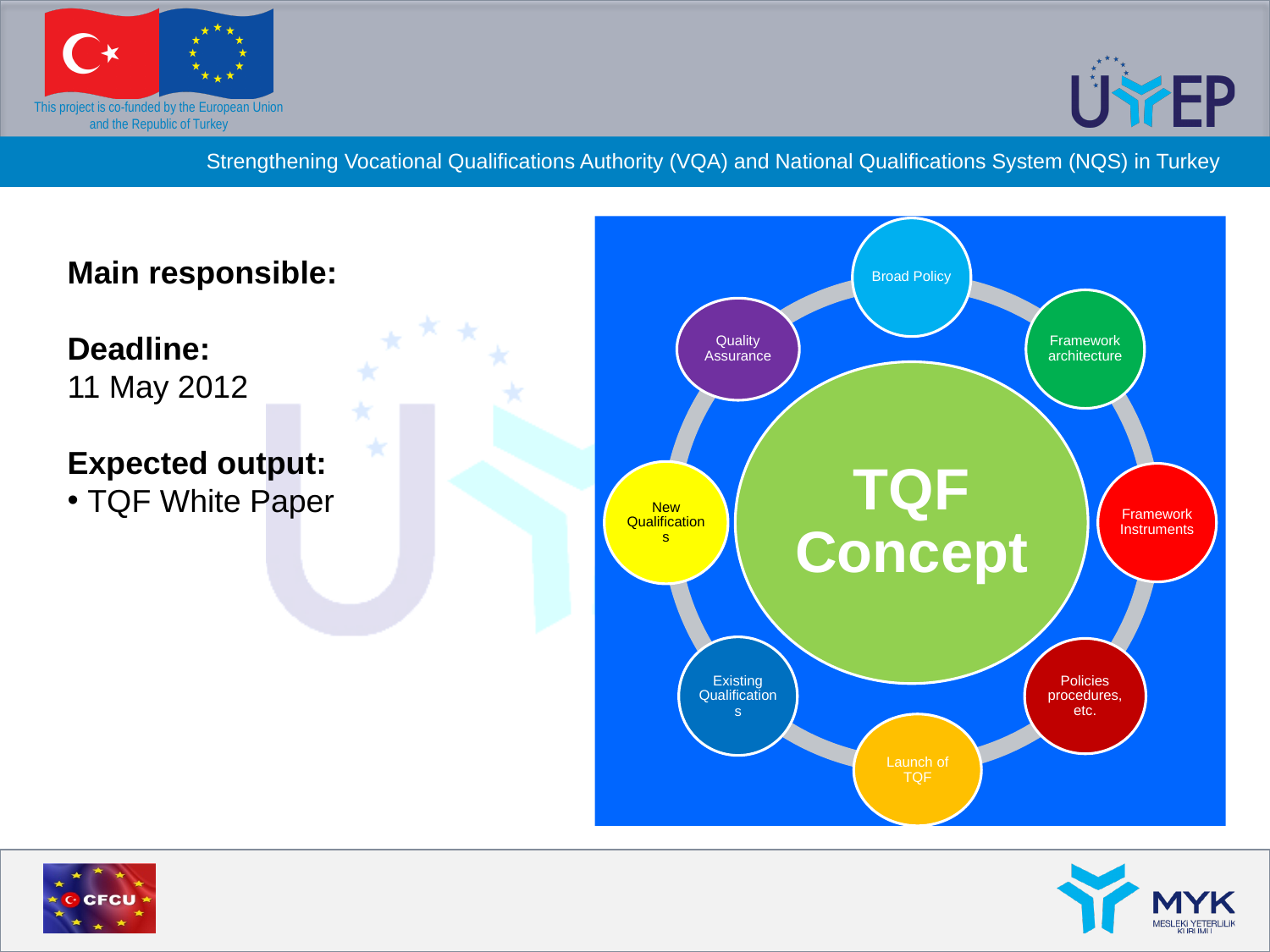

TQF Concept
Broad Policy
Framework architecture
Framework Instruments
Policies procedures, etc.
Launch of TQF
Existing Qualifications
New Qualifications
Quality Assurance
Main responsible:

Deadline:
11 May 2012

Expected output:
 TQF White Paper